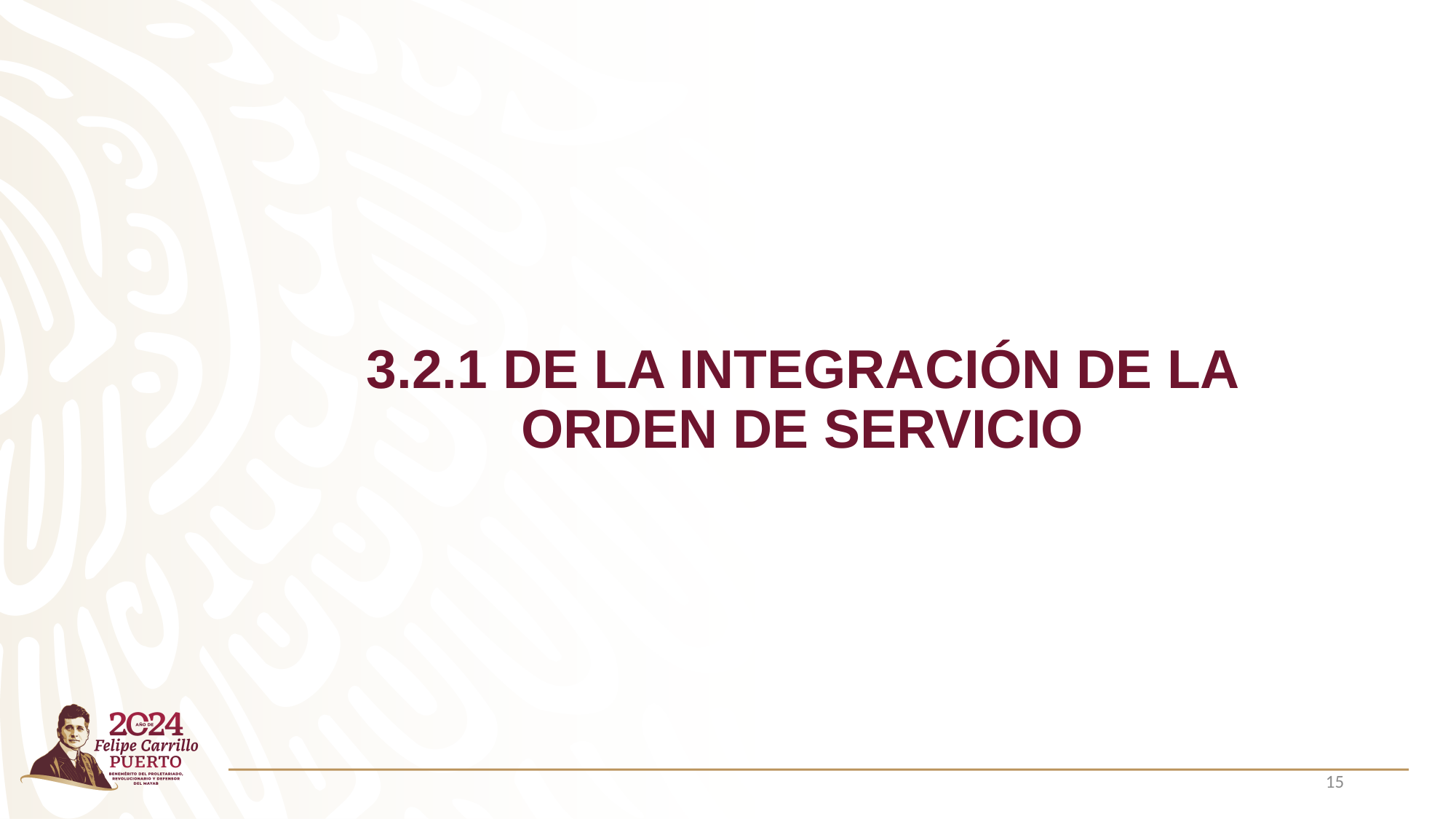

# 3.2.1 DE LA INTEGRACIÓN DE LA ORDEN DE SERVICIO
15